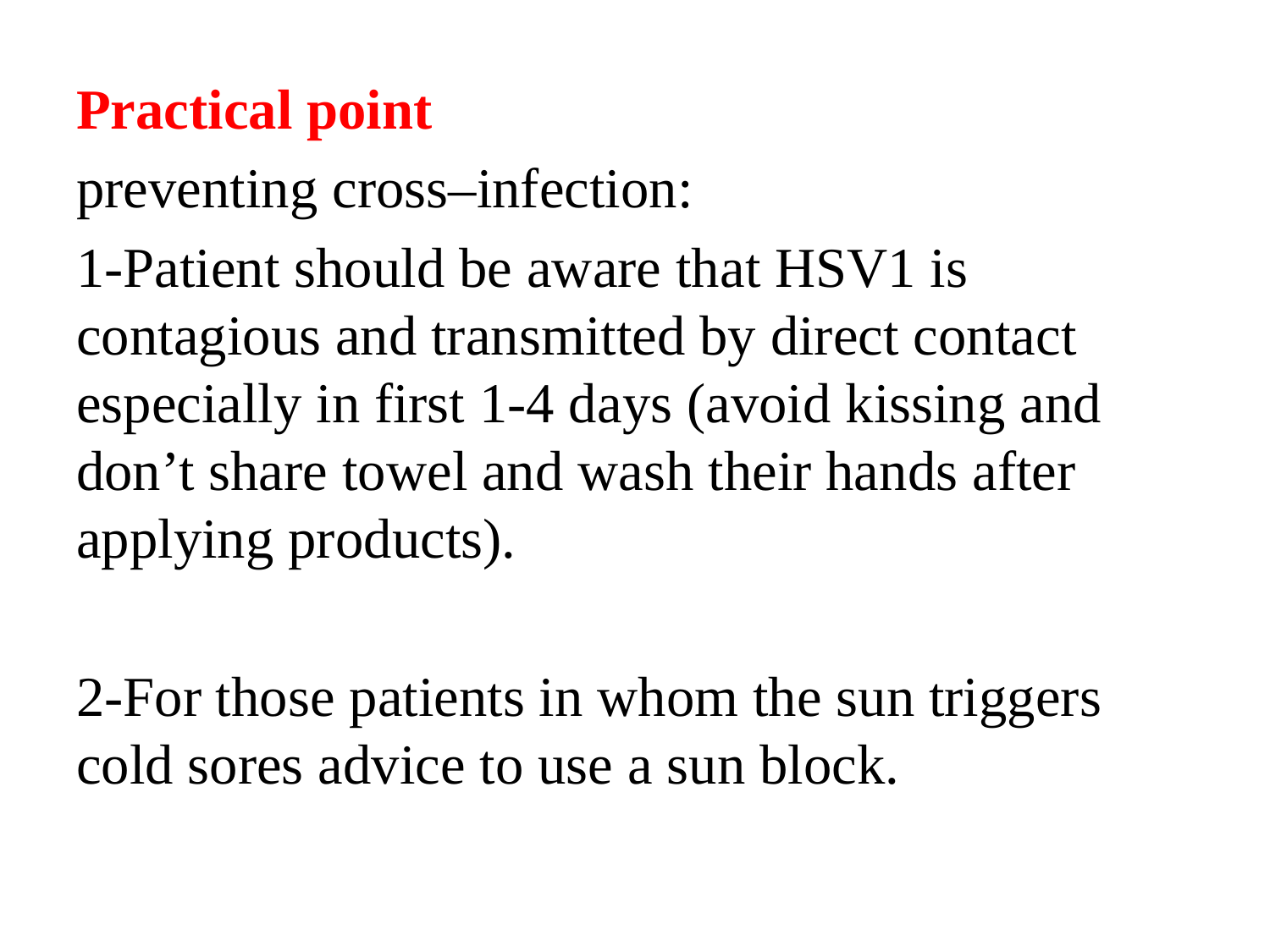

Practical point
preventing cross–infection:
1-Patient should be aware that HSV1 is contagious and transmitted by direct contact especially in first 1-4 days (avoid kissing and don’t share towel and wash their hands after applying products).

2-For those patients in whom the sun triggers cold sores advice to use a sun block.